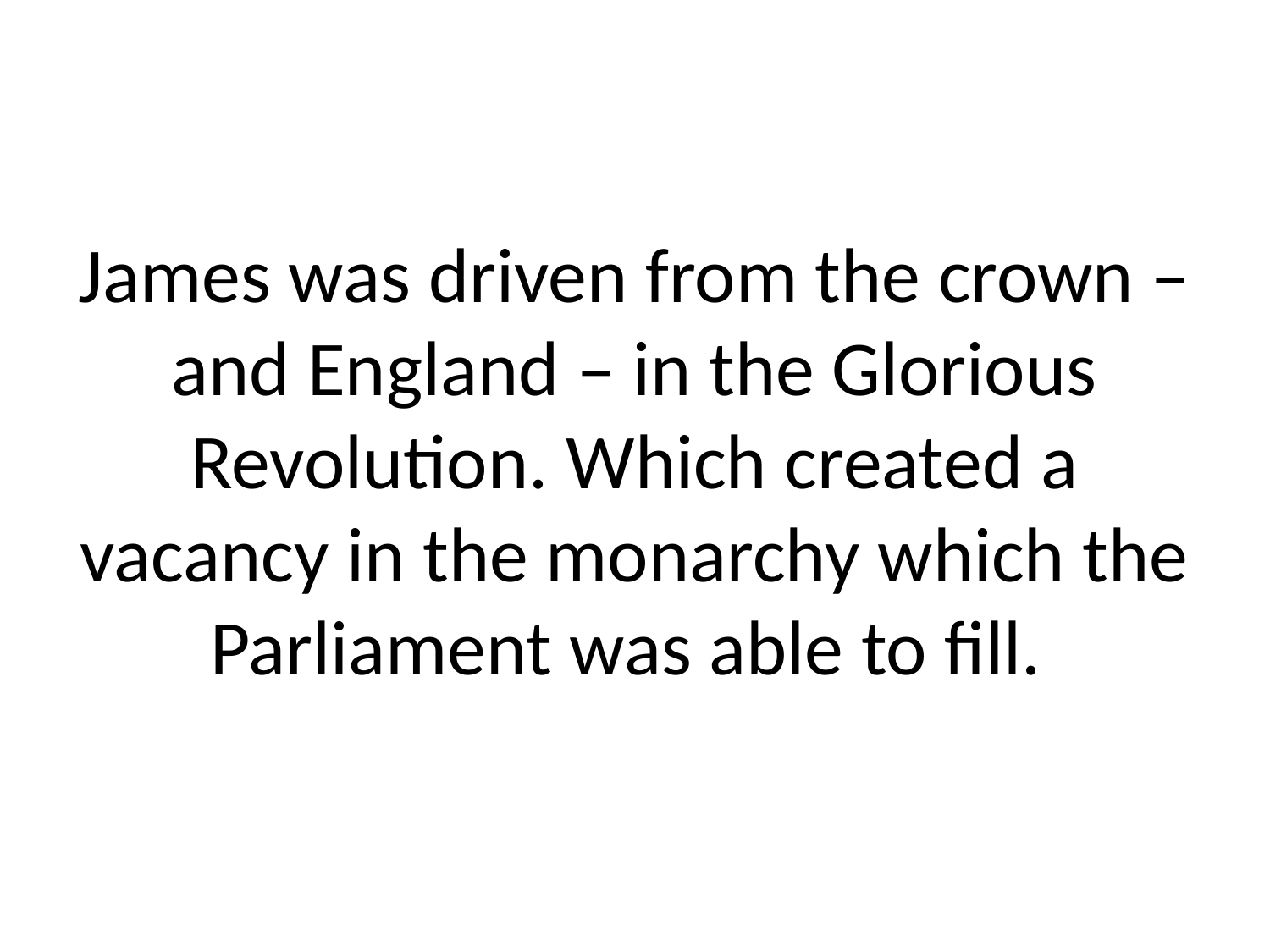

# James was driven from the crown – and England – in the Glorious Revolution. Which created a vacancy in the monarchy which the Parliament was able to fill.